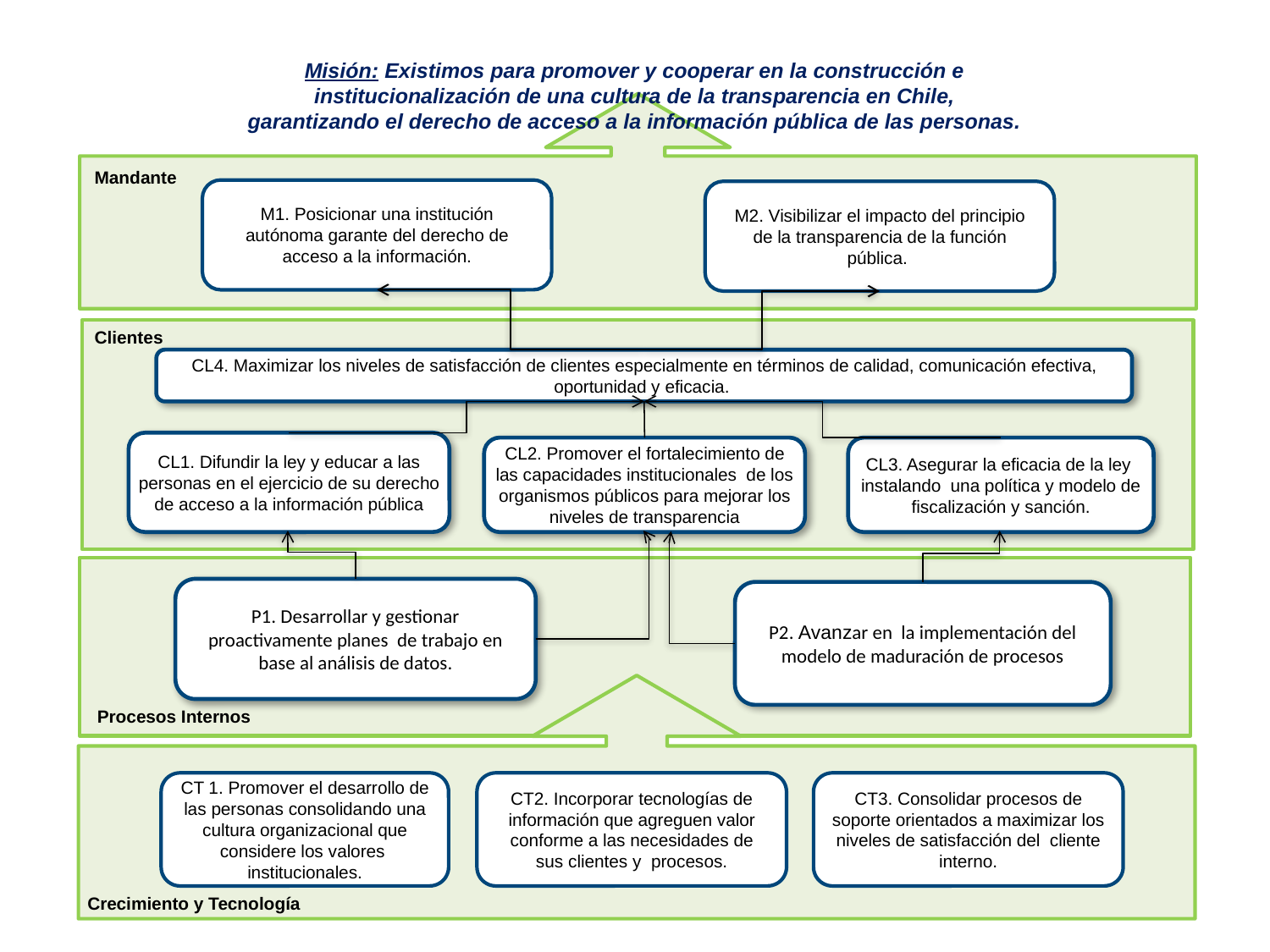

Misión: Existimos para promover y cooperar en la construcción e institucionalización de una cultura de la transparencia en Chile, garantizando el derecho de acceso a la información pública de las personas.

Mandante
M1. Posicionar una institución autónoma garante del derecho de acceso a la información.
M2. Visibilizar el impacto del principio de la transparencia de la función pública.

Clientes
CL4. Maximizar los niveles de satisfacción de clientes especialmente en términos de calidad, comunicación efectiva, oportunidad y eficacia.
CL1. Difundir la ley y educar a las personas en el ejercicio de su derecho de acceso a la información pública
CL3. Asegurar la eficacia de la ley  instalando  una política y modelo de fiscalización y sanción.
CL2. Promover el fortalecimiento de las capacidades institucionales  de los organismos públicos para mejorar los niveles de transparencia

P1. Desarrollar y gestionar proactivamente planes  de trabajo en base al análisis de datos.
P2. Avanzar en  la implementación del modelo de maduración de procesos

CT 1. Promover el desarrollo de las personas consolidando una cultura organizacional que considere los valores  institucionales.
CT2. Incorporar tecnologías de información que agreguen valor conforme a las necesidades de sus clientes y  procesos.
CT3. Consolidar procesos de soporte orientados a maximizar los niveles de satisfacción del  cliente interno.
Crecimiento y Tecnología
Procesos Internos